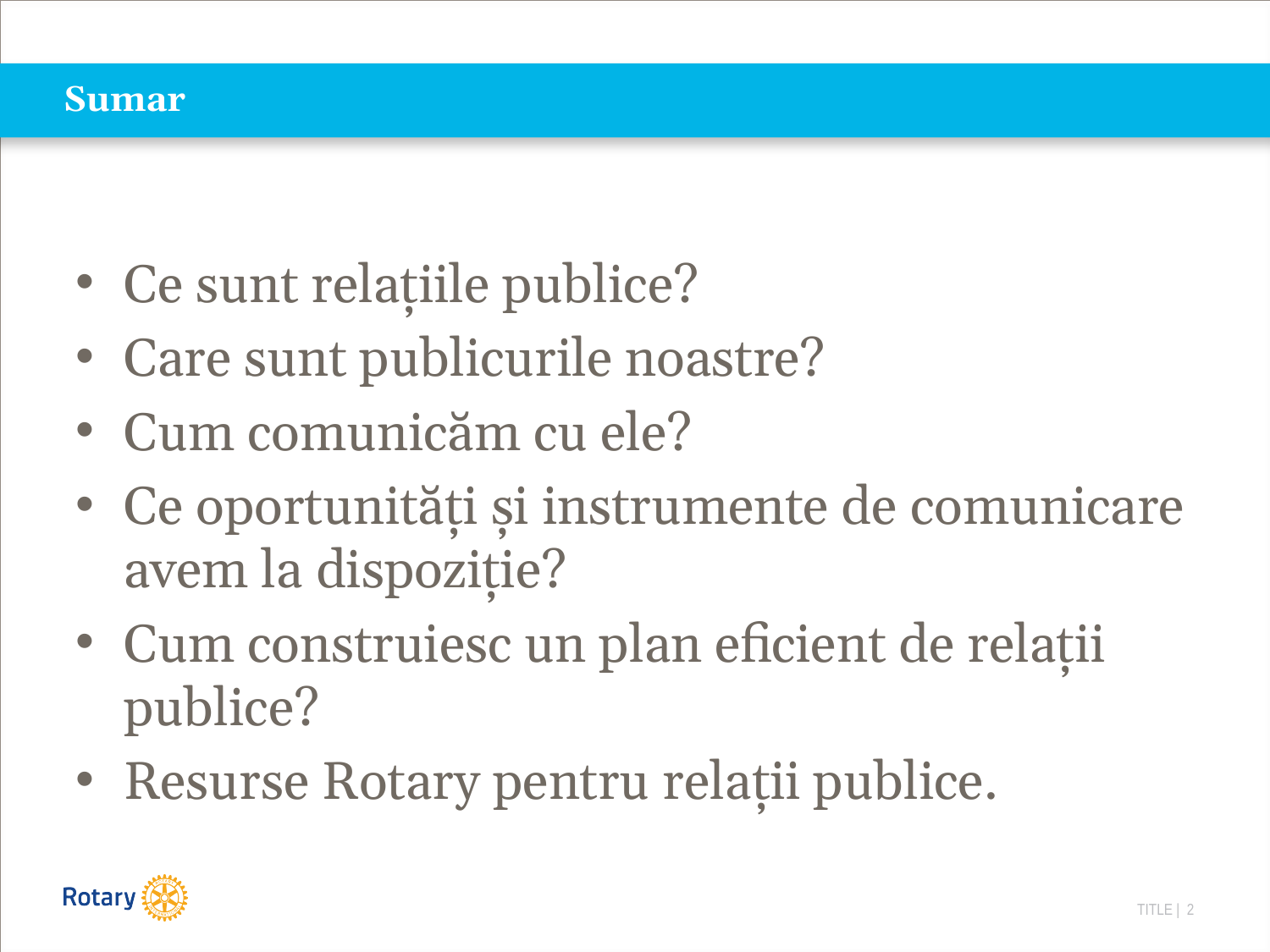

# Sumar

Ce sunt relațiile publice?
Care sunt publicurile noastre?
Cum comunicăm cu ele?
Ce oportunități și instrumente de comunicare avem la dispoziție?
Cum construiesc un plan eficient de relații publice?
Resurse Rotary pentru relații publice.